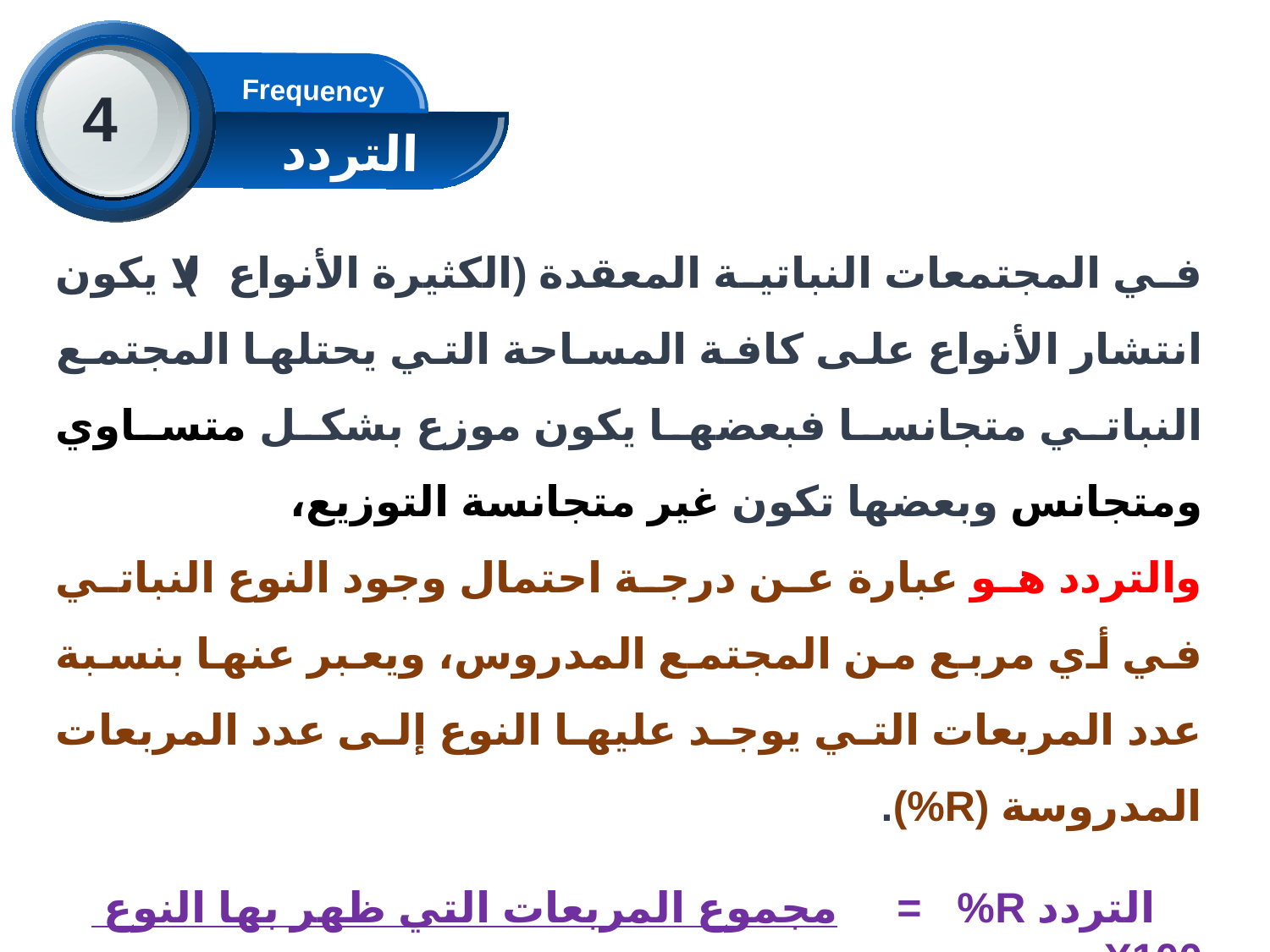

4

Frequency
التردد
في المجتمعات النباتية المعقدة (الكثيرة الأنواع) لا يكون انتشار الأنواع على كافة المساحة التي يحتلها المجتمع النباتي متجانسا فبعضها يكون موزع بشكل متساوي ومتجانس وبعضها تكون غير متجانسة التوزيع،
والتردد هو عبارة عن درجة احتمال وجود النوع النباتي في أي مربع من المجتمع المدروس، ويعبر عنها بنسبة عدد المربعات التي يوجد عليها النوع إلى عدد المربعات المدروسة (R%).

    التردد R%   =     مجموع المربعات التي ظهر بها النوع     X100
المجموع الكلي للمربعات المدروسة